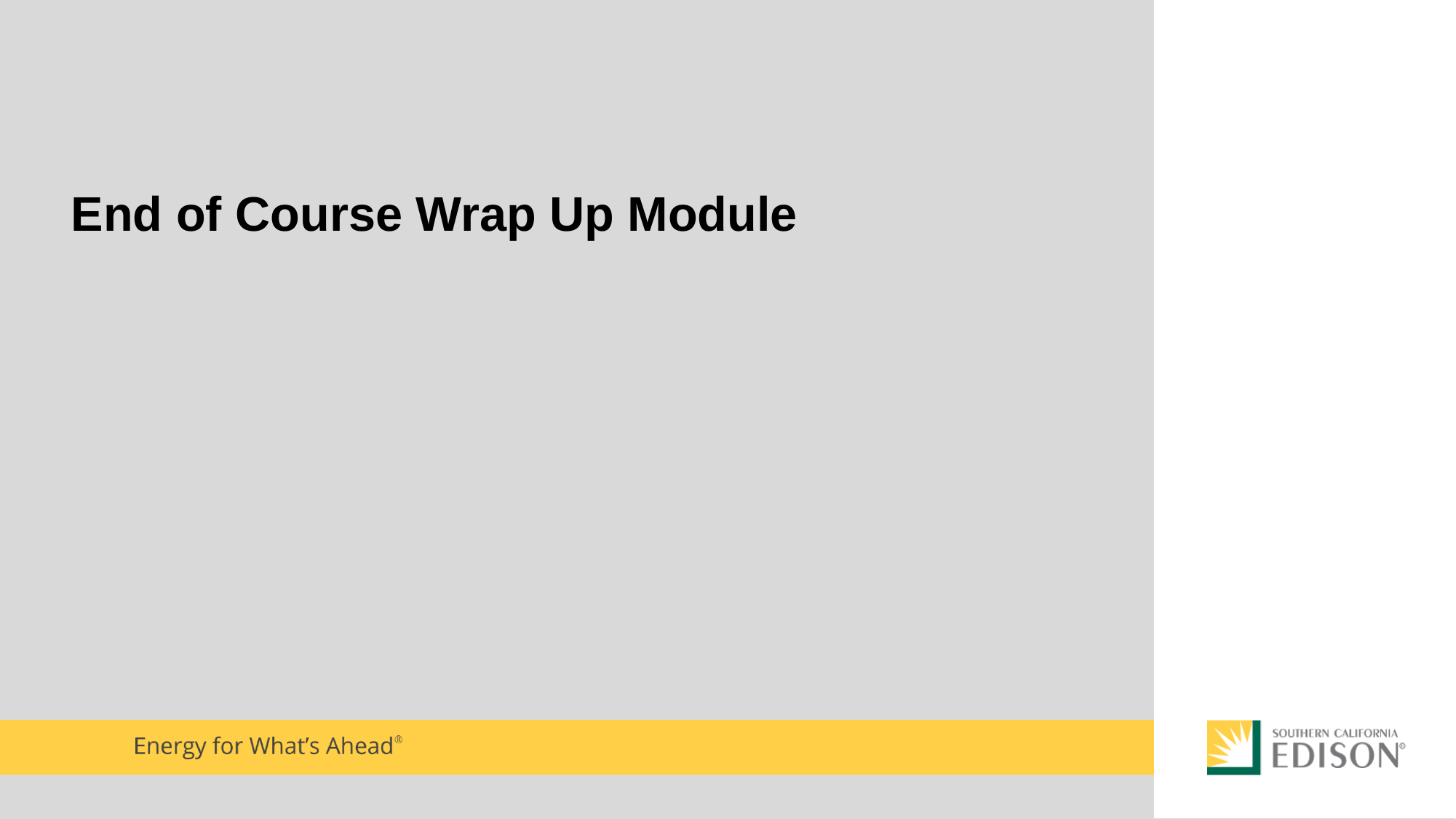

# End of Course Wrap Up Module